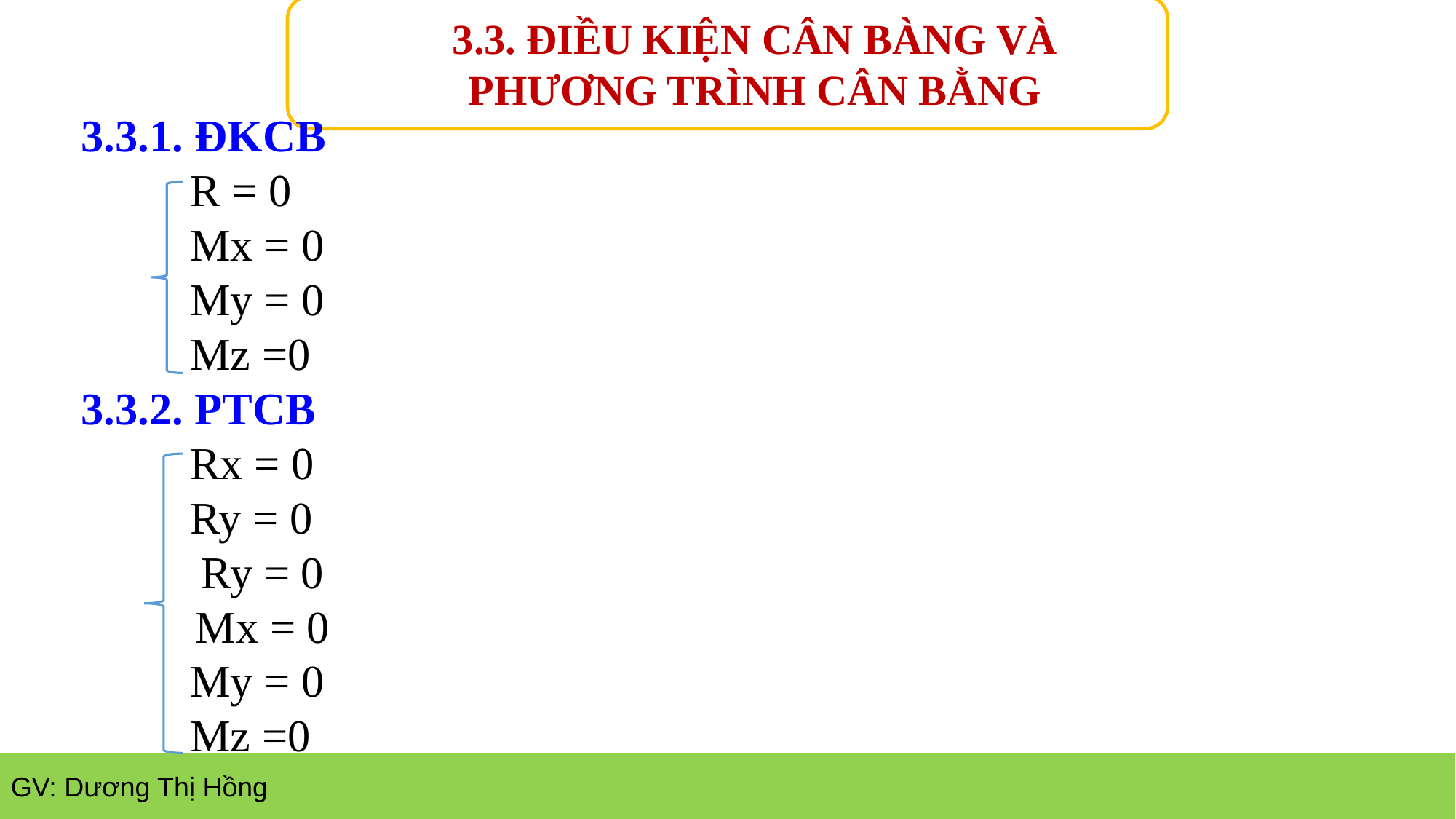

3.3. ĐIỀU KIỆN CÂN BÀNG VÀ PHƯƠNG TRÌNH CÂN BẰNG
3.3.1. ĐKCB
	R = 0
	Mx = 0
	My = 0
	Mz =0
3.3.2. PTCB
	Rx = 0
	Ry = 0
	 Ry = 0
          Mx = 0
	My = 0
	Mz =0

GV: Dương Thị Hồng
Môn học Cơ kỹ thuật
GV: Dương Thị Hồng